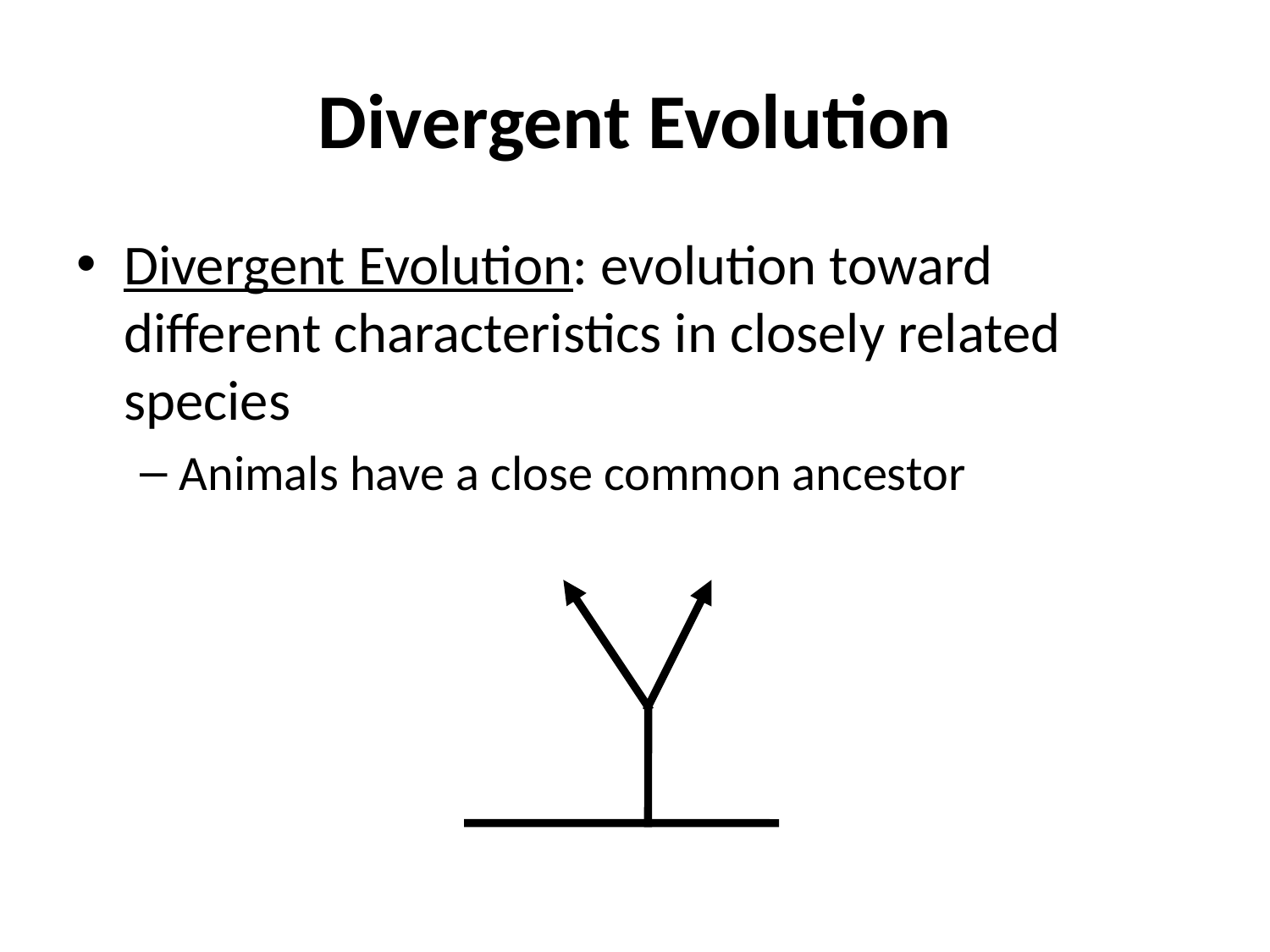

# Divergent Evolution
Divergent Evolution: evolution toward different characteristics in closely related species
Animals have a close common ancestor